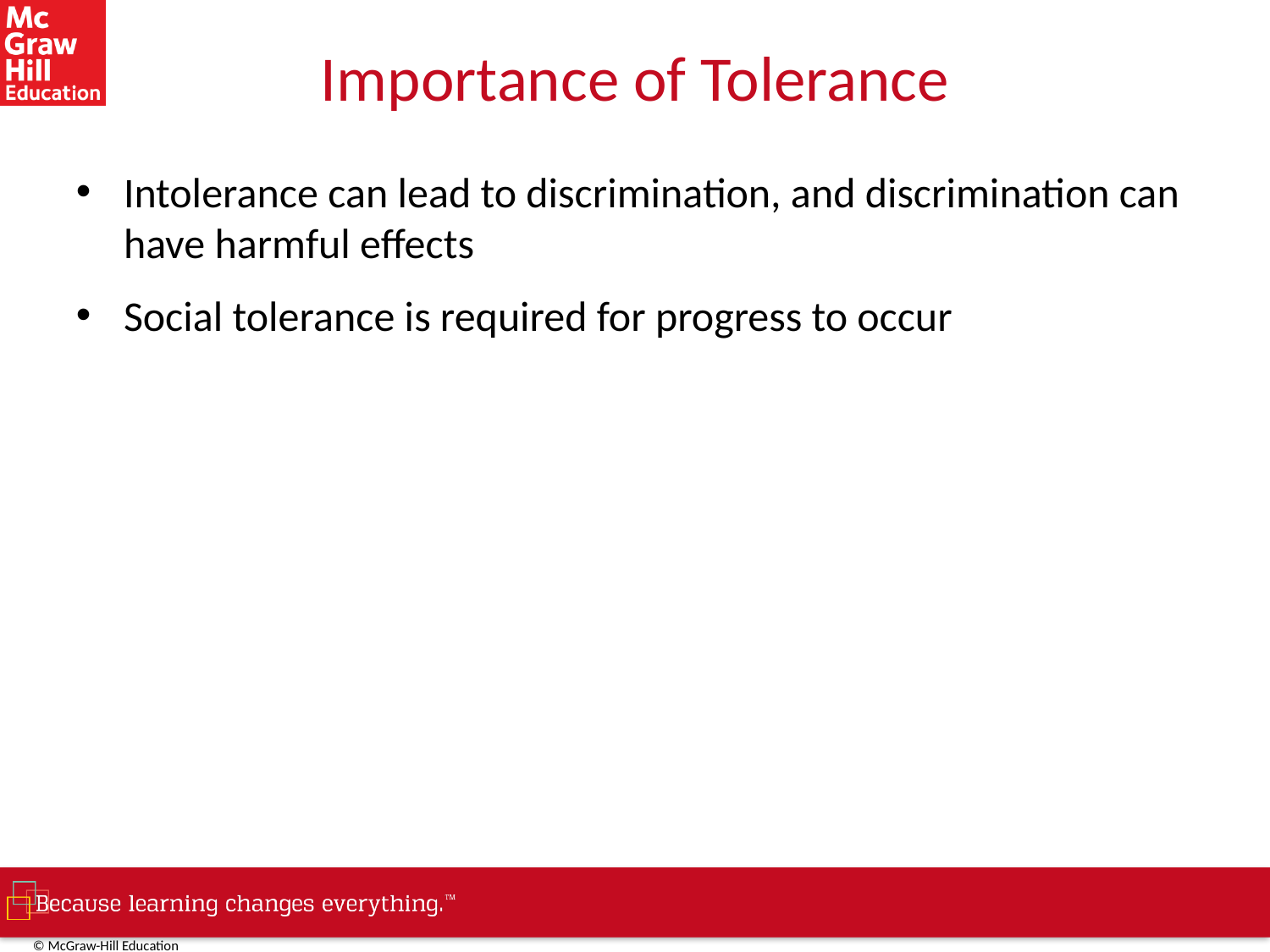

# Importance of Tolerance
Intolerance can lead to discrimination, and discrimination can have harmful effects
Social tolerance is required for progress to occur